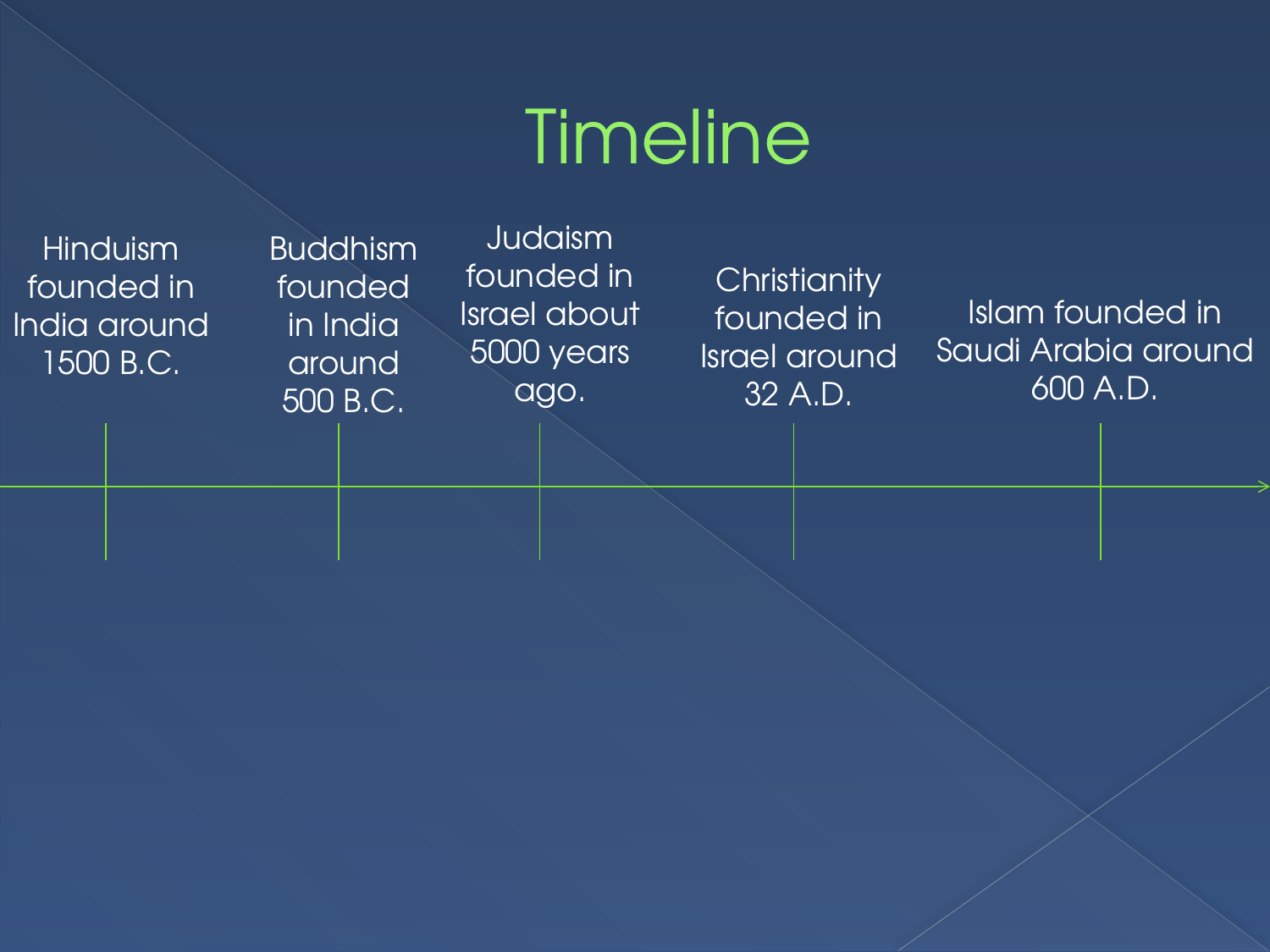

# Timeline
Judaism founded in Israel about 5000 years ago.
Hinduism founded in India around 1500 B.C.
Buddhism founded in India around 500 B.C.
Christianity founded in Israel around 32 A.D.
Islam founded in Saudi Arabia around 600 A.D.